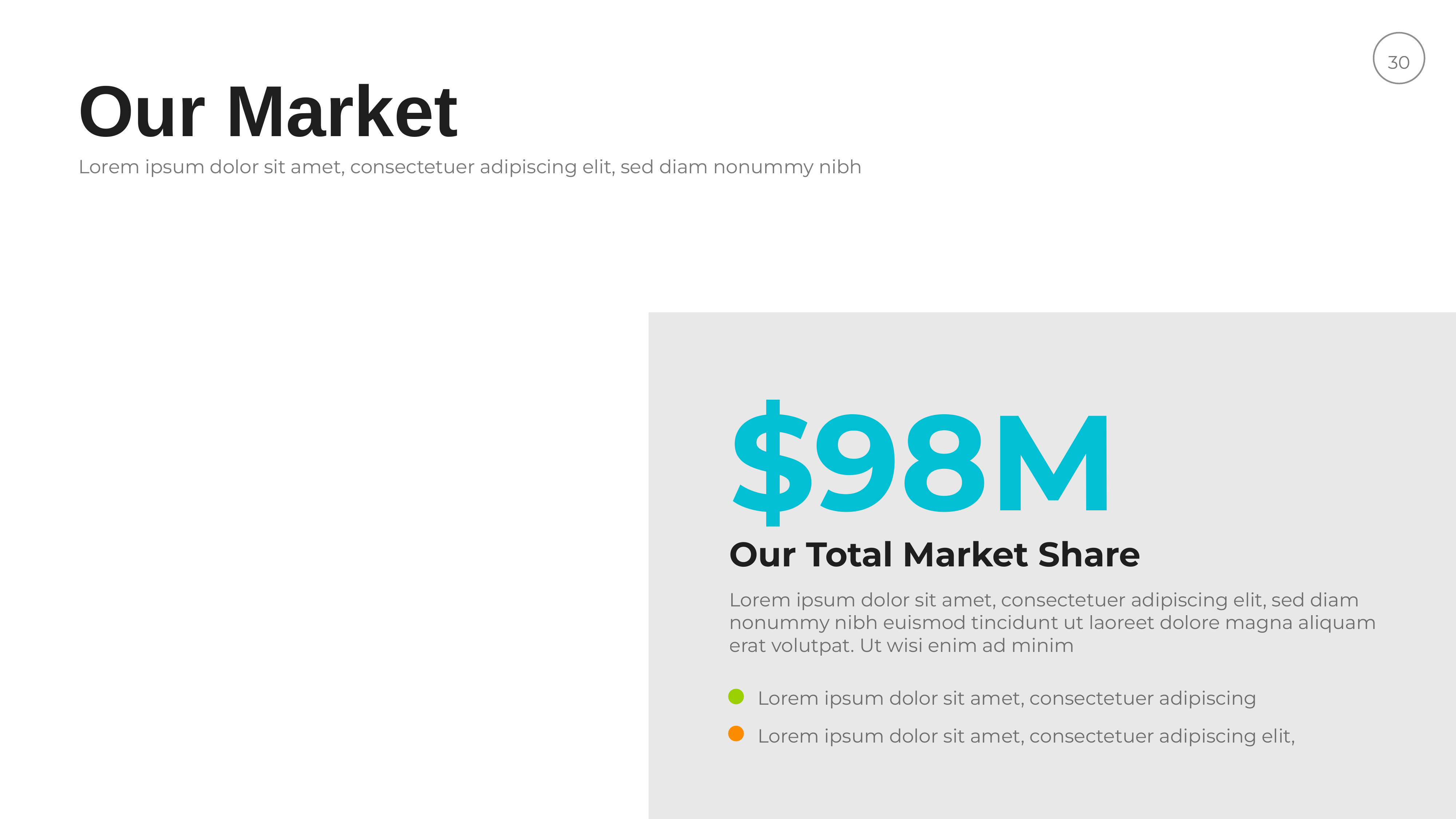

Our Market
Lorem ipsum dolor sit amet, consectetuer adipiscing elit, sed diam nonummy nibh

$98M
Our Total Market Share
Lorem ipsum dolor sit amet, consectetuer adipiscing elit, sed diam nonummy nibh euismod tincidunt ut laoreet dolore magna aliquam erat volutpat. Ut wisi enim ad minim
Lorem ipsum dolor sit amet, consectetuer adipiscing

Lorem ipsum dolor sit amet, consectetuer adipiscing elit,